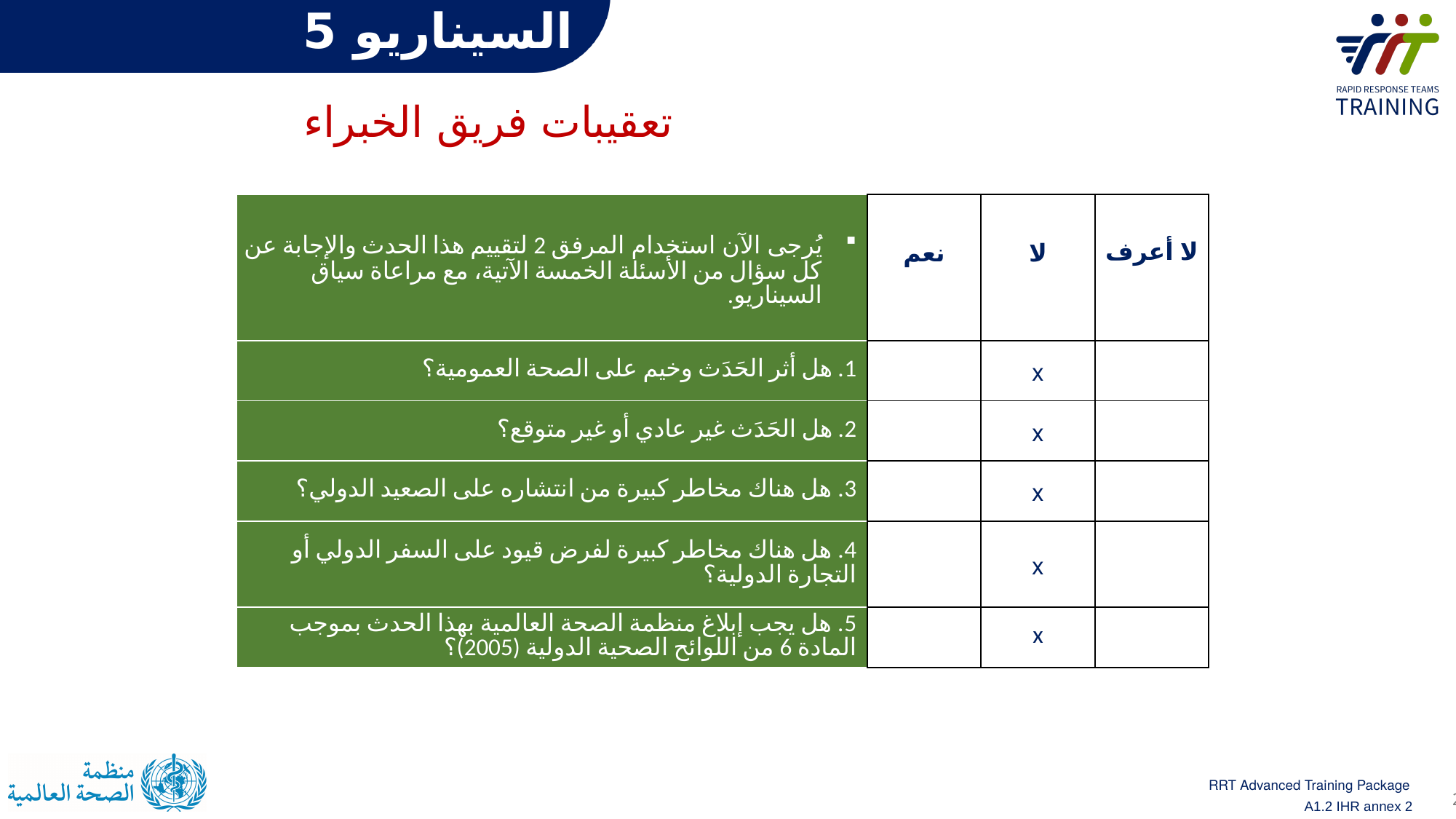

# السيناريو 5
تعقيبات فريق الخبراء
| يُرجى الآن استخدام المرفق 2 لتقييم هذا الحدث والإجابة عن كل سؤال من الأسئلة الخمسة الآتية، مع مراعاة سياق السيناريو. | نعم | لا | لا أعرف |
| --- | --- | --- | --- |
| 1. هل أثر الحَدَث وخيم على الصحة العمومية؟ |  | x |  |
| 2. هل الحَدَث غير عادي أو غير متوقع؟ |  | x |  |
| 3. هل هناك مخاطر كبيرة من انتشاره على الصعيد الدولي؟ |  | x |  |
| 4. هل هناك مخاطر كبيرة لفرض قيود على السفر الدولي أو التجارة الدولية؟ |  | x |  |
| 5. هل يجب إبلاغ منظمة الصحة العالمية بهذا الحدث بموجب المادة 6 من اللوائح الصحية الدولية (2005)؟ |  | x |  |